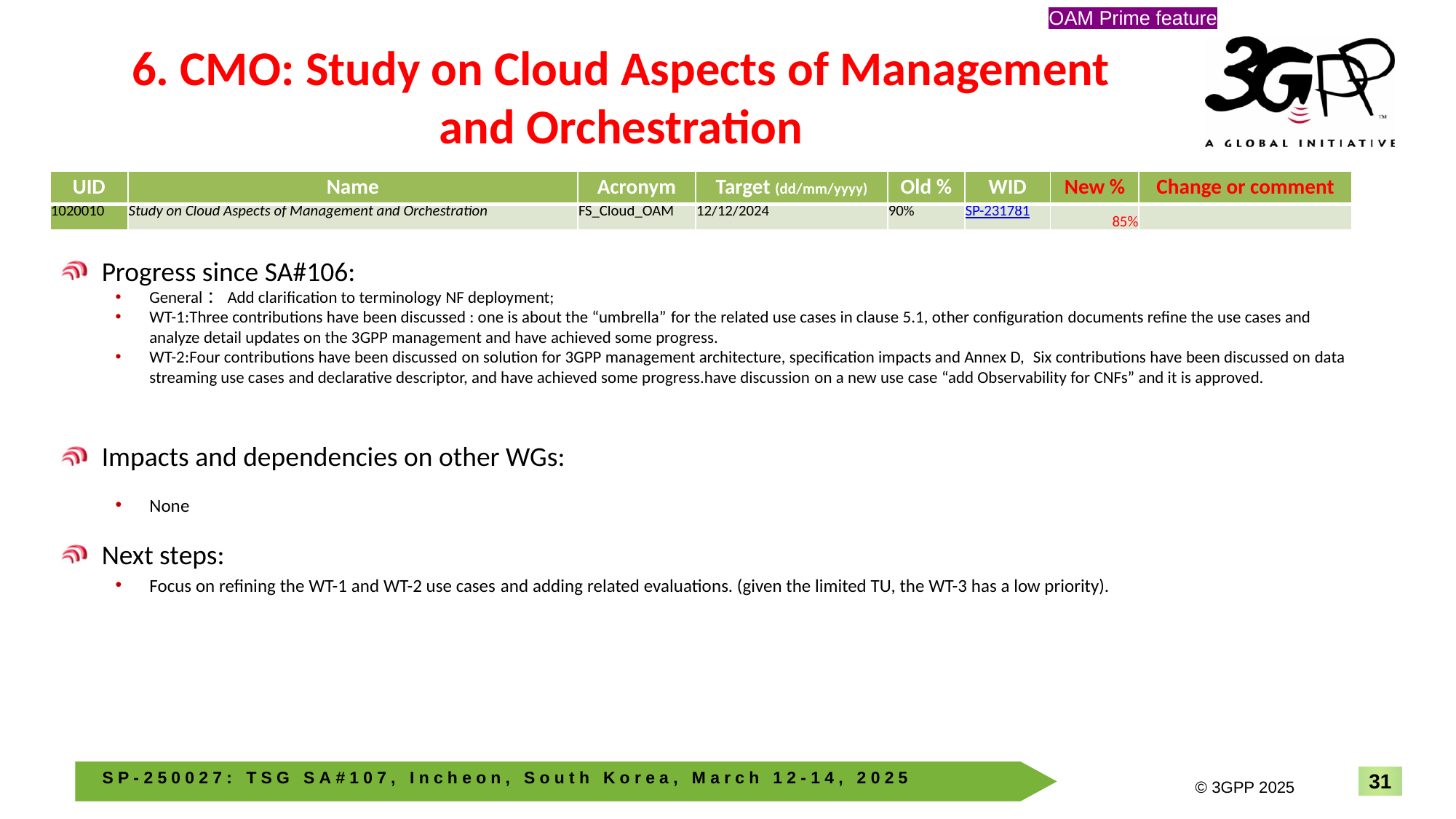

OAM Prime feature
# 6. CMO: Study on Cloud Aspects of Management and Orchestration
| UID | Name | Acronym | Target (dd/mm/yyyy) | Old % | WID | New % | Change or comment |
| --- | --- | --- | --- | --- | --- | --- | --- |
| 1020010 | Study on Cloud Aspects of Management and Orchestration | FS\_Cloud\_OAM | 12/12/2024 | 90% | SP-231781 | 85% |  |
Progress since SA#106:
General：Add clarification to terminology NF deployment;
WT-1:Three contributions have been discussed : one is about the “umbrella” for the related use cases in clause 5.1, other configuration documents refine the use cases and analyze detail updates on the 3GPP management and have achieved some progress.
WT-2:Four contributions have been discussed on solution for 3GPP management architecture, specification impacts and Annex D,  Six contributions have been discussed on data streaming use cases and declarative descriptor, and have achieved some progress.have discussion on a new use case “add Observability for CNFs” and it is approved.

Impacts and dependencies on other WGs:

None

Next steps:
Focus on refining the WT-1 and WT-2 use cases and adding related evaluations. (given the limited TU, the WT-3 has a low priority).